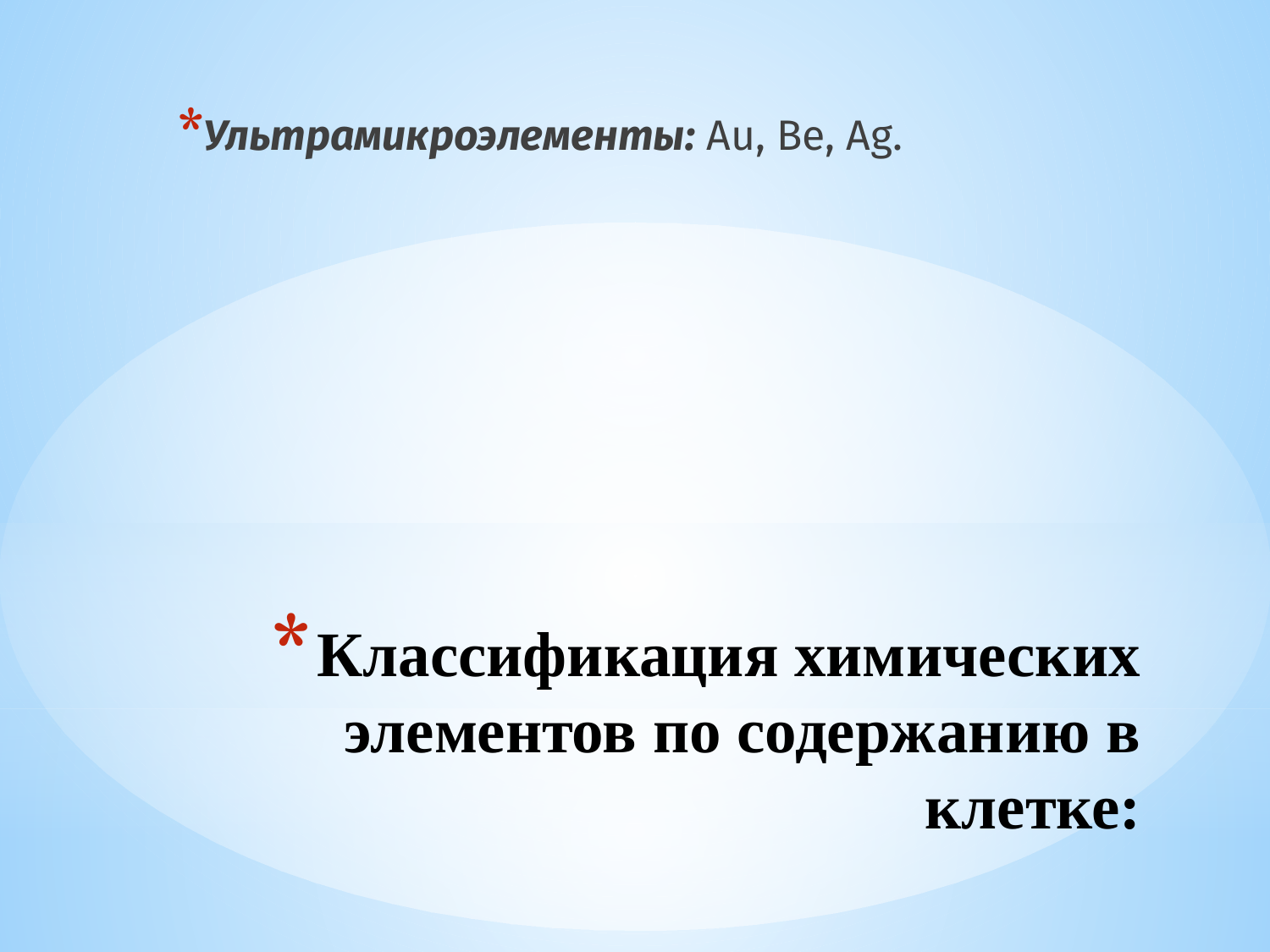

Ультрамикроэлементы: Au, Be, Ag.
# Классификация химических элементов по содержанию в клетке: